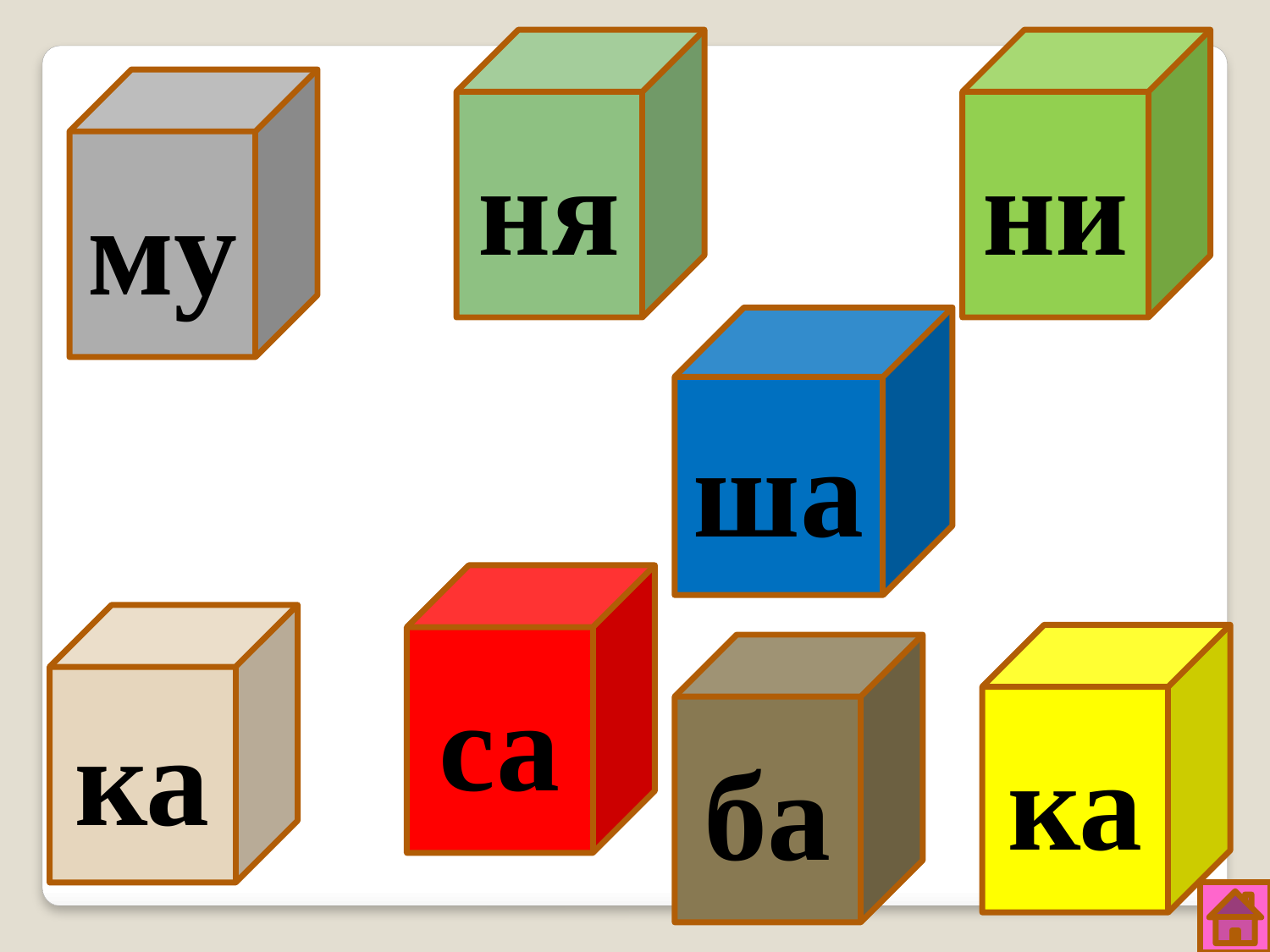

ня
ни
му
ша
са
ка
ка
ба